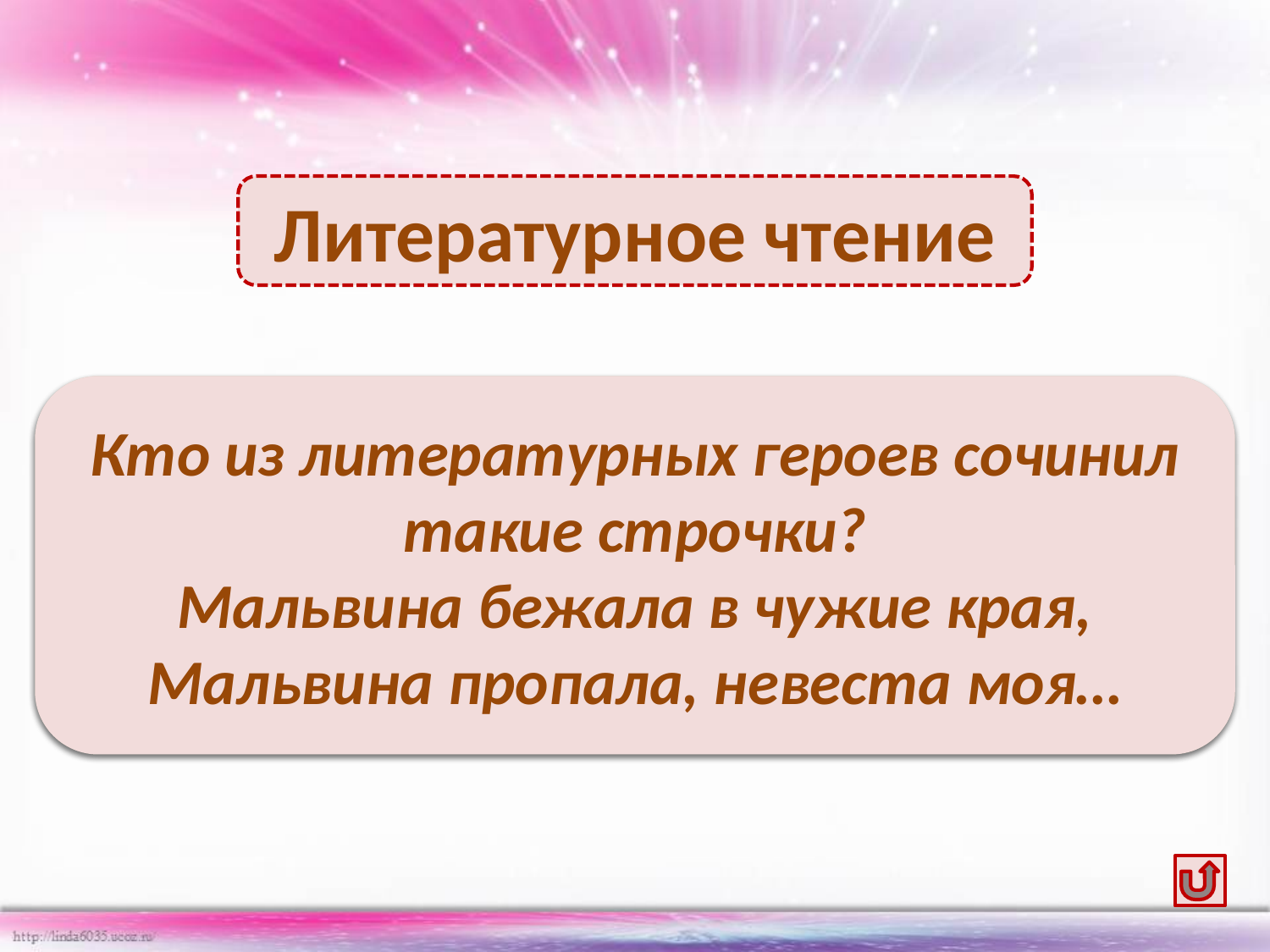

Литературное чтение
Пьеро
Кто из литературных героев сочинил такие строчки?
Мальвина бежала в чужие края,
Мальвина пропала, невеста моя…